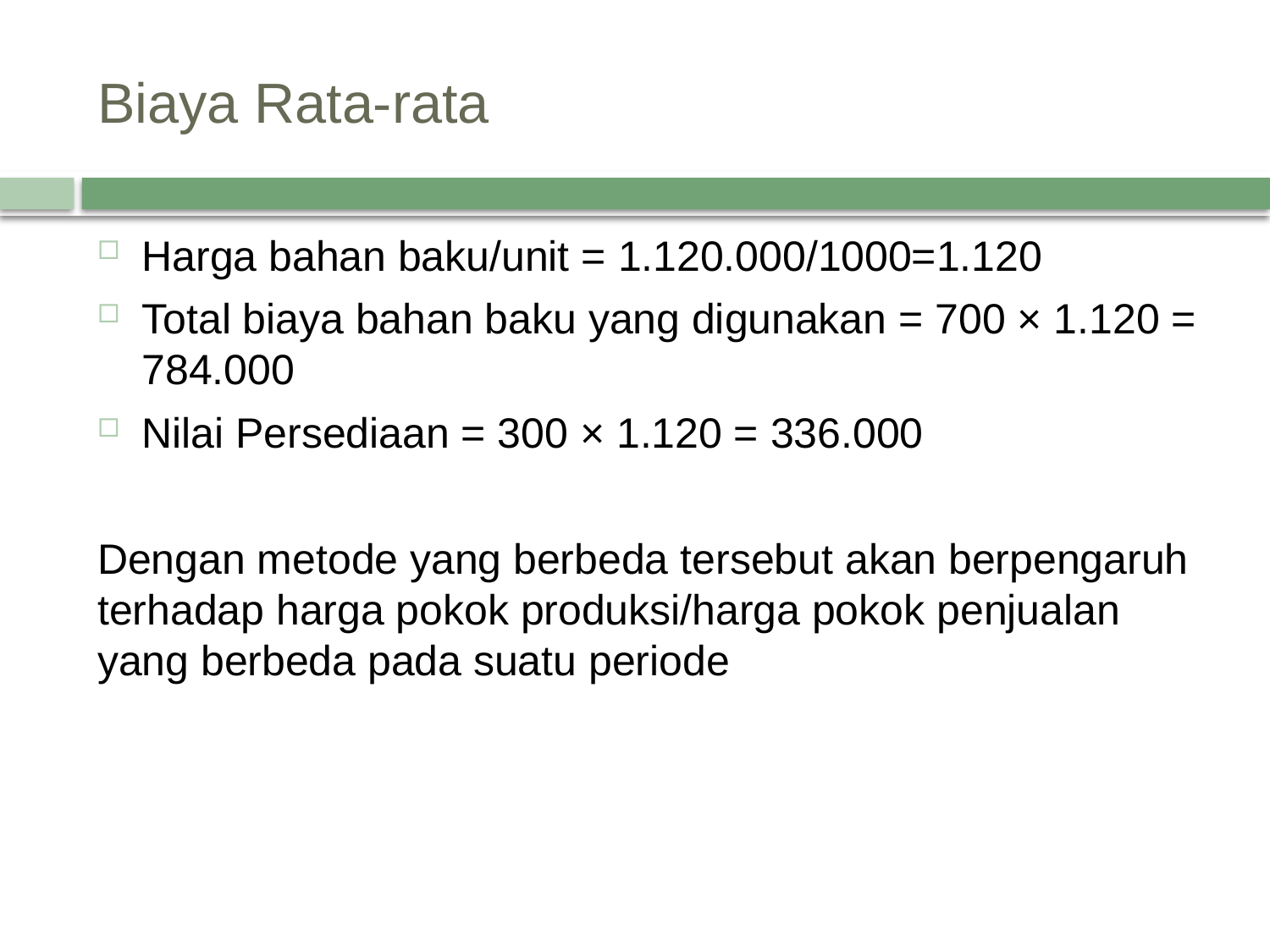

# Biaya Rata-rata
Harga bahan baku/unit = 1.120.000/1000=1.120
Total biaya bahan baku yang digunakan = 700 × 1.120 = 784.000
Nilai Persediaan = 300 × 1.120 = 336.000

Dengan metode yang berbeda tersebut akan berpengaruh terhadap harga pokok produksi/harga pokok penjualan yang berbeda pada suatu periode